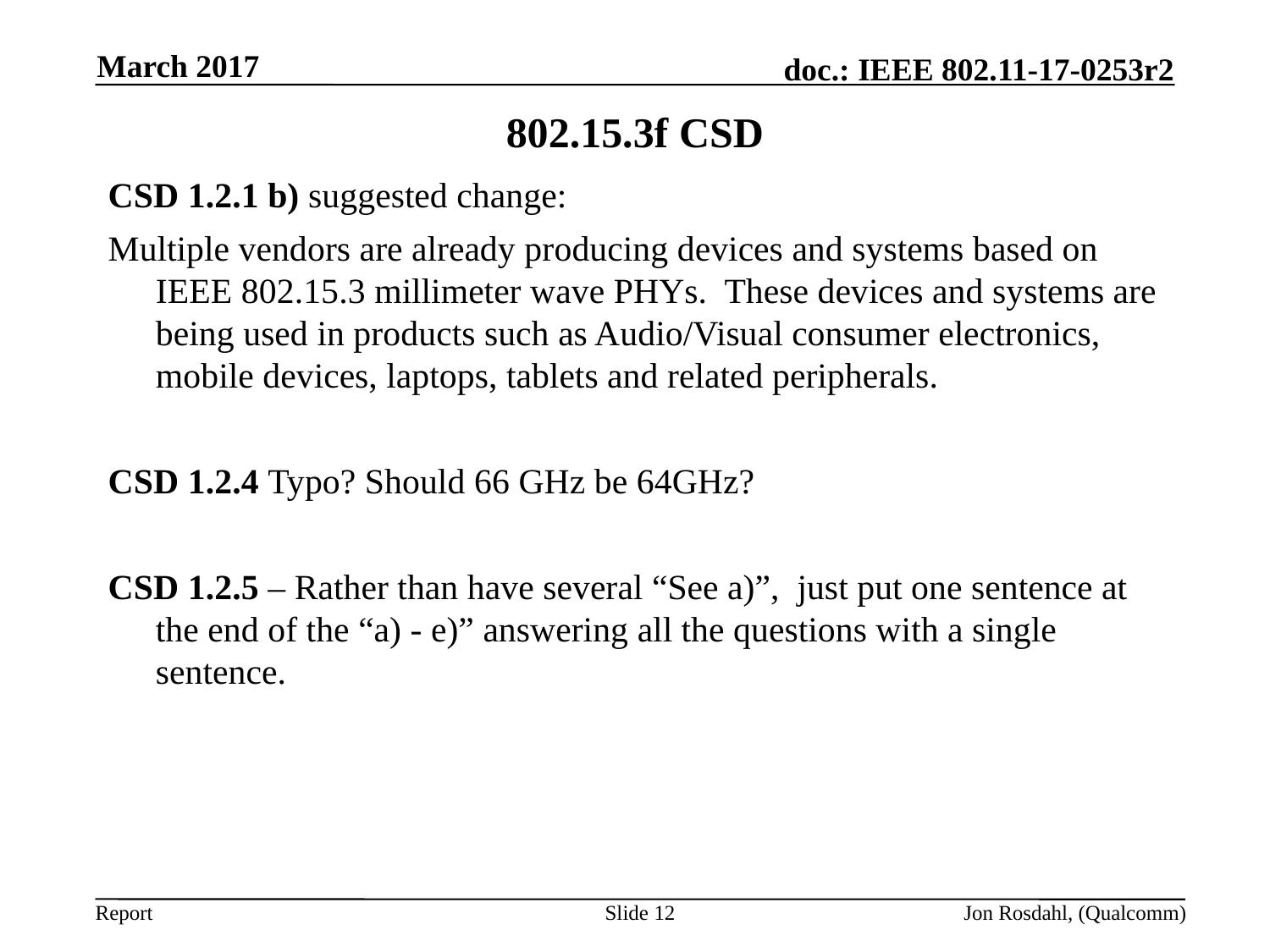

March 2017
# 802.15.3f CSD
CSD 1.2.1 b) suggested change:
Multiple vendors are already producing devices and systems based on IEEE 802.15.3 millimeter wave PHYs.  These devices and systems are being used in products such as Audio/Visual consumer electronics, mobile devices, laptops, tablets and related peripherals.

CSD 1.2.4 Typo? Should 66 GHz be 64GHz?

CSD 1.2.5 – Rather than have several “See a)”,  just put one sentence at the end of the “a) - e)” answering all the questions with a single sentence.

Slide 12
Jon Rosdahl, (Qualcomm)